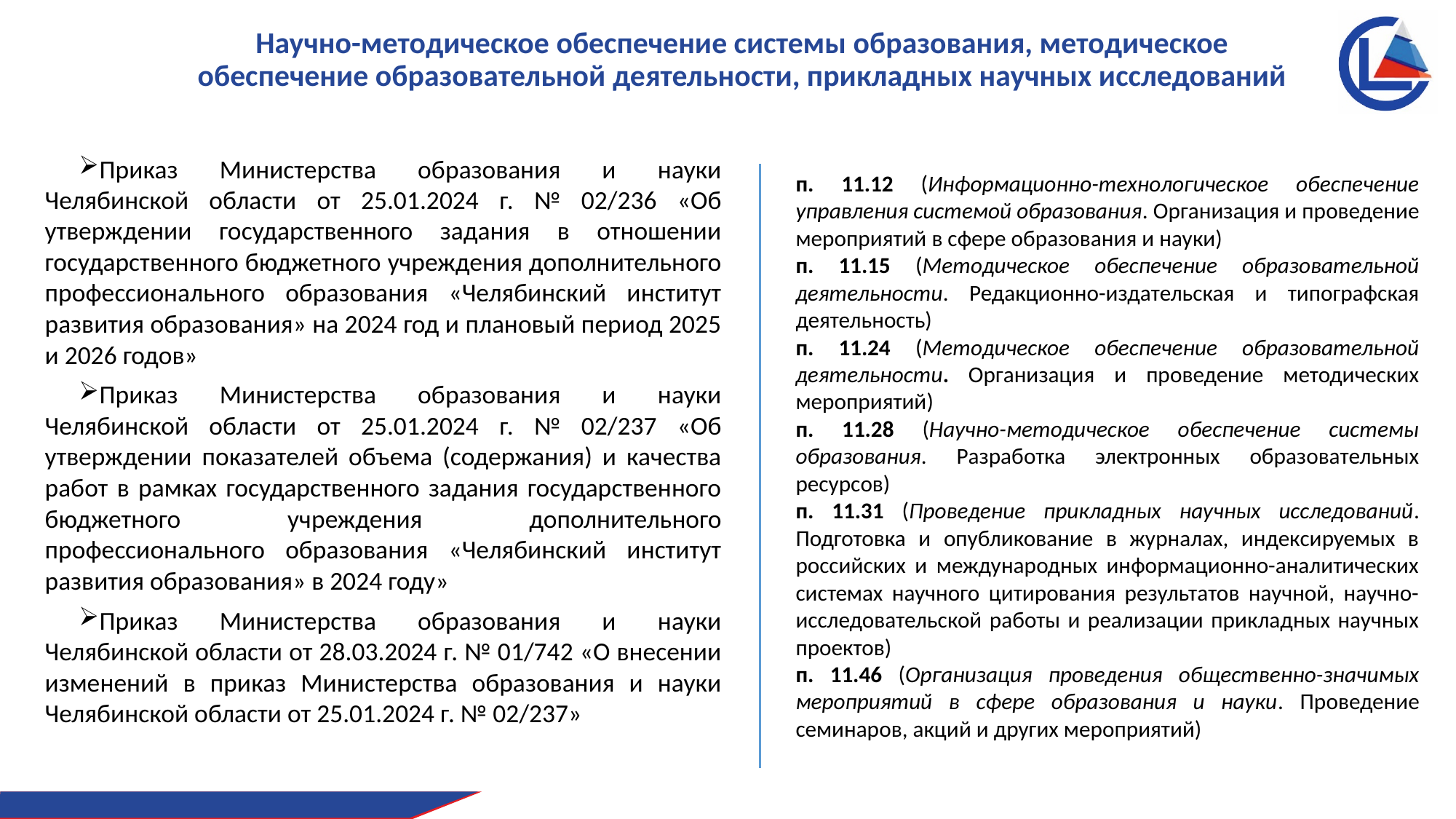

Научно-методическое обеспечение системы образования, методическое обеспечение образовательной деятельности, прикладных научных исследований
Приказ Министерства образования и науки Челябинской области от 25.01.2024 г. № 02/236 «Об утверждении государственного задания в отношении государственного бюджетного учреждения дополнительного профессионального образования «Челябинский институт развития образования» на 2024 год и плановый период 2025 и 2026 годов»
Приказ Министерства образования и науки Челябинской области от 25.01.2024 г. № 02/237 «Об утверждении показателей объема (содержания) и качества работ в рамках государственного задания государственного бюджетного учреждения дополнительного профессионального образования «Челябинский институт развития образования» в 2024 году»
Приказ Министерства образования и науки Челябинской области от 28.03.2024 г. № 01/742 «О внесении изменений в приказ Министерства образования и науки Челябинской области от 25.01.2024 г. № 02/237»

п. 11.12 (Информационно-технологическое обеспечение управления системой образования. Организация и проведение мероприятий в сфере образования и науки)
п. 11.15 (Методическое обеспечение образовательной деятельности. Редакционно-издательская и типографская деятельность)
п. 11.24 (Методическое обеспечение образовательной деятельности. Организация и проведение методических мероприятий)
п. 11.28 (Научно-методическое обеспечение системы образования. Разработка электронных образовательных ресурсов)
п. 11.31 (Проведение прикладных научных исследований. Подготовка и опубликование в журналах, индексируемых в российских и международных информационно-аналитических системах научного цитирования результатов научной, научно-исследовательской работы и реализации прикладных научных проектов)
п. 11.46 (Организация проведения общественно-значимых мероприятий в сфере образования и науки. Проведение семинаров, акций и других мероприятий)